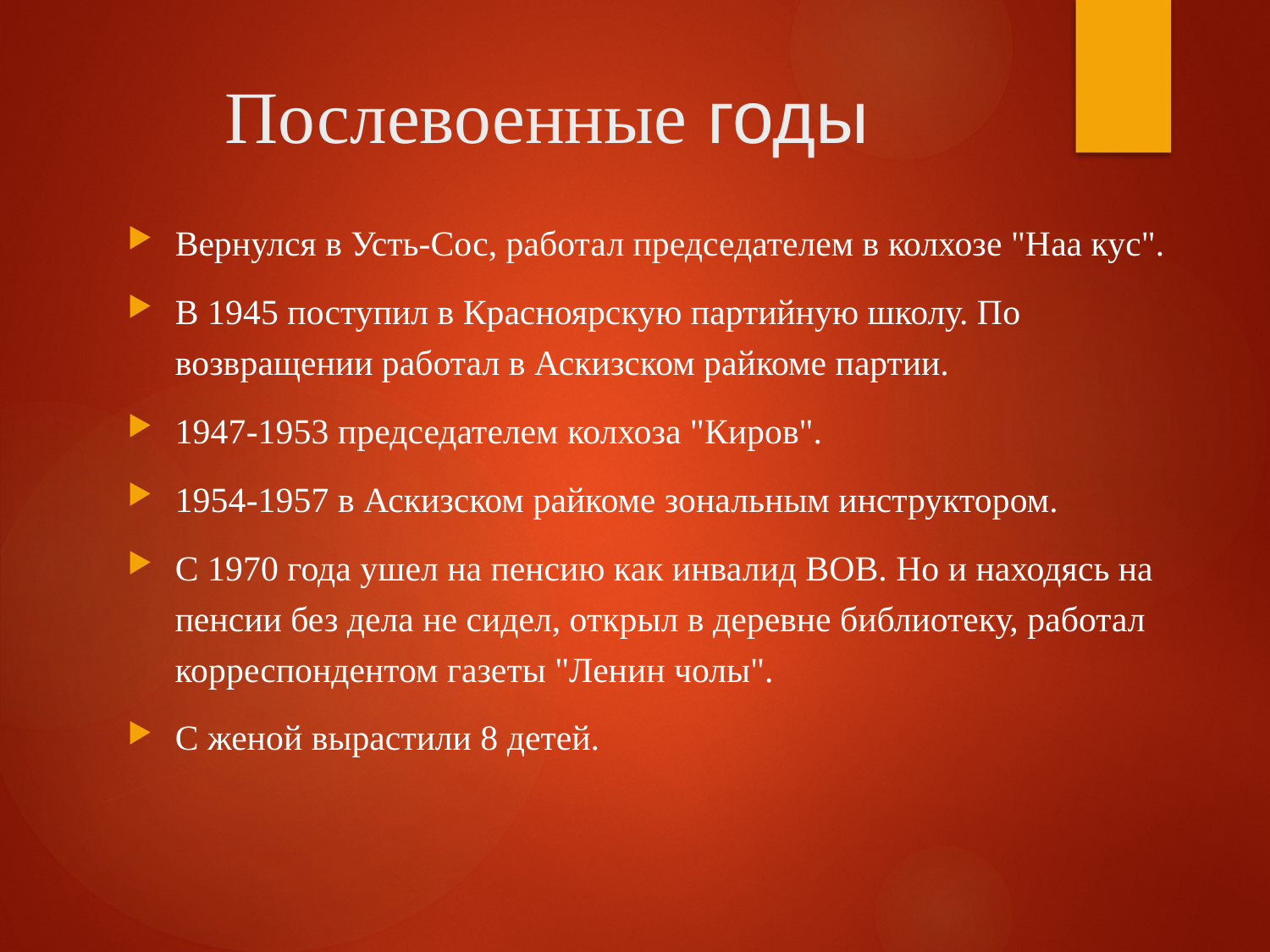

# Послевоенные годы
Вернулся в Усть-Сос, работал председателем в колхозе "Наа кус".
В 1945 поступил в Красноярскую партийную школу. По возвращении работал в Аскизском райкоме партии.
1947-1953 председателем колхоза "Киров".
1954-1957 в Аскизском райкоме зональным инструктором.
С 1970 года ушел на пенсию как инвалид ВОВ. Но и находясь на пенсии без дела не сидел, открыл в деревне библиотеку, работал корреспондентом газеты "Ленин чолы".
С женой вырастили 8 детей.